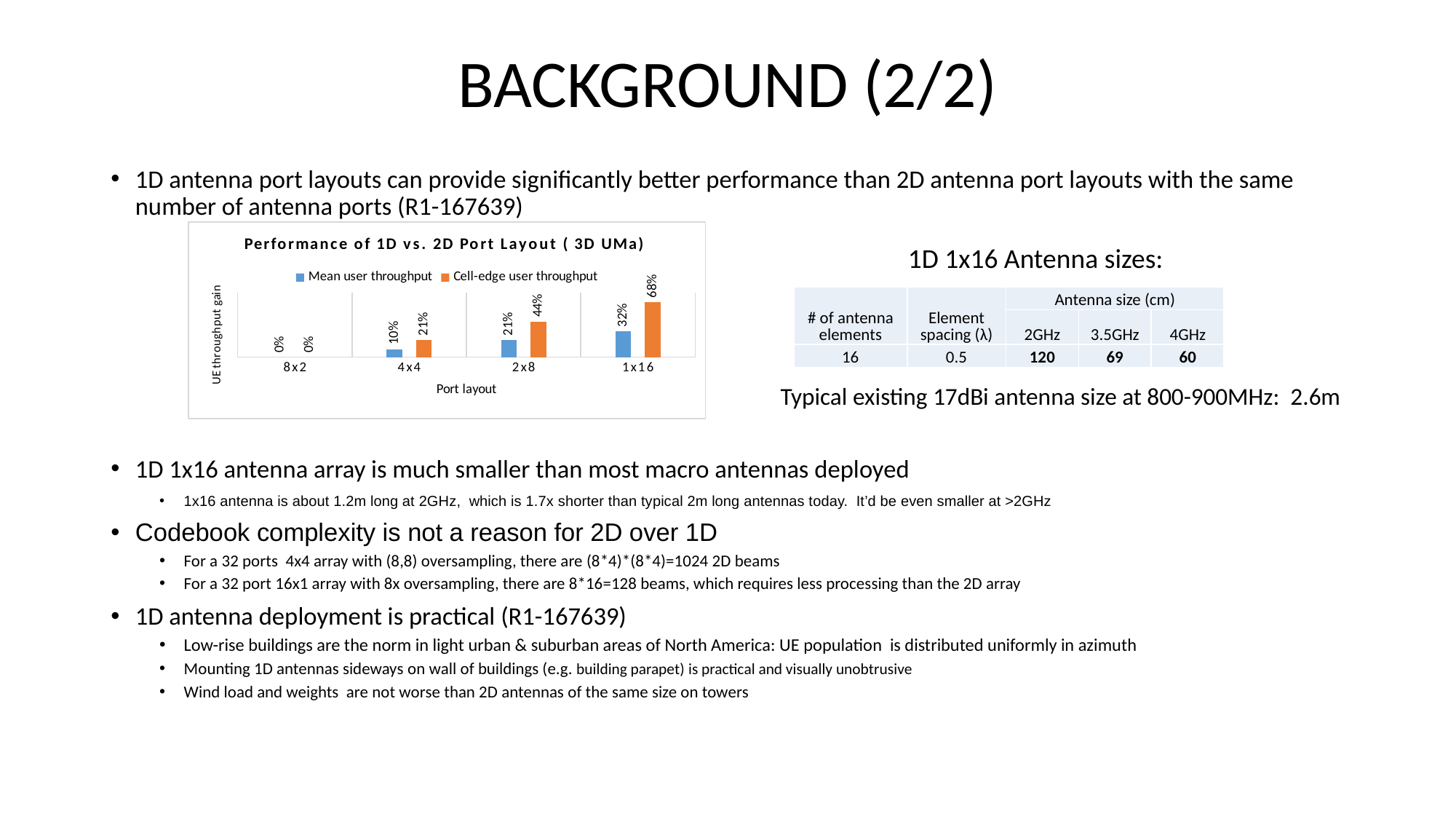

# BACKGROUND (2/2)
1D antenna port layouts can provide significantly better performance than 2D antenna port layouts with the same number of antenna ports (R1-167639)

1D 1x16 antenna array is much smaller than most macro antennas deployed
1x16 antenna is about 1.2m long at 2GHz,  which is 1.7x shorter than typical 2m long antennas today.  It’d be even smaller at >2GHz
Codebook complexity is not a reason for 2D over 1D
For a 32 ports  4x4 array with (8,8) oversampling, there are (8*4)*(8*4)=1024 2D beams
For a 32 port 16x1 array with 8x oversampling, there are 8*16=128 beams, which requires less processing than the 2D array
1D antenna deployment is practical (R1-167639)
Low-rise buildings are the norm in light urban & suburban areas of North America: UE population  is distributed uniformly in azimuth
Mounting 1D antennas sideways on wall of buildings (e.g. building parapet) is practical and visually unobtrusive
Wind load and weights  are not worse than 2D antennas of the same size on towers

### Chart: Performance of 1D vs. 2D Port Layout ( 3D UMa)

| Category | Mean user throughput | Cell-edge user throughput |
|---|---|---|
| 8x2 | 0.0 | 0.0 |
| 4x4 | 0.1 | 0.21 |
| 2x8 | 0.21 | 0.44 |
| 1x16 | 0.32 | 0.68 |
1D 1x16 Antenna sizes:
| # of antenna elements | Element spacing (λ) | Antenna size (cm) |  |  |
| --- | --- | --- | --- | --- |
|  |  | 2GHz | 3.5GHz | 4GHz |
| 16 | 0.5 | 120 | 69 | 60 |
Typical existing 17dBi antenna size at 800-900MHz:  2.6m